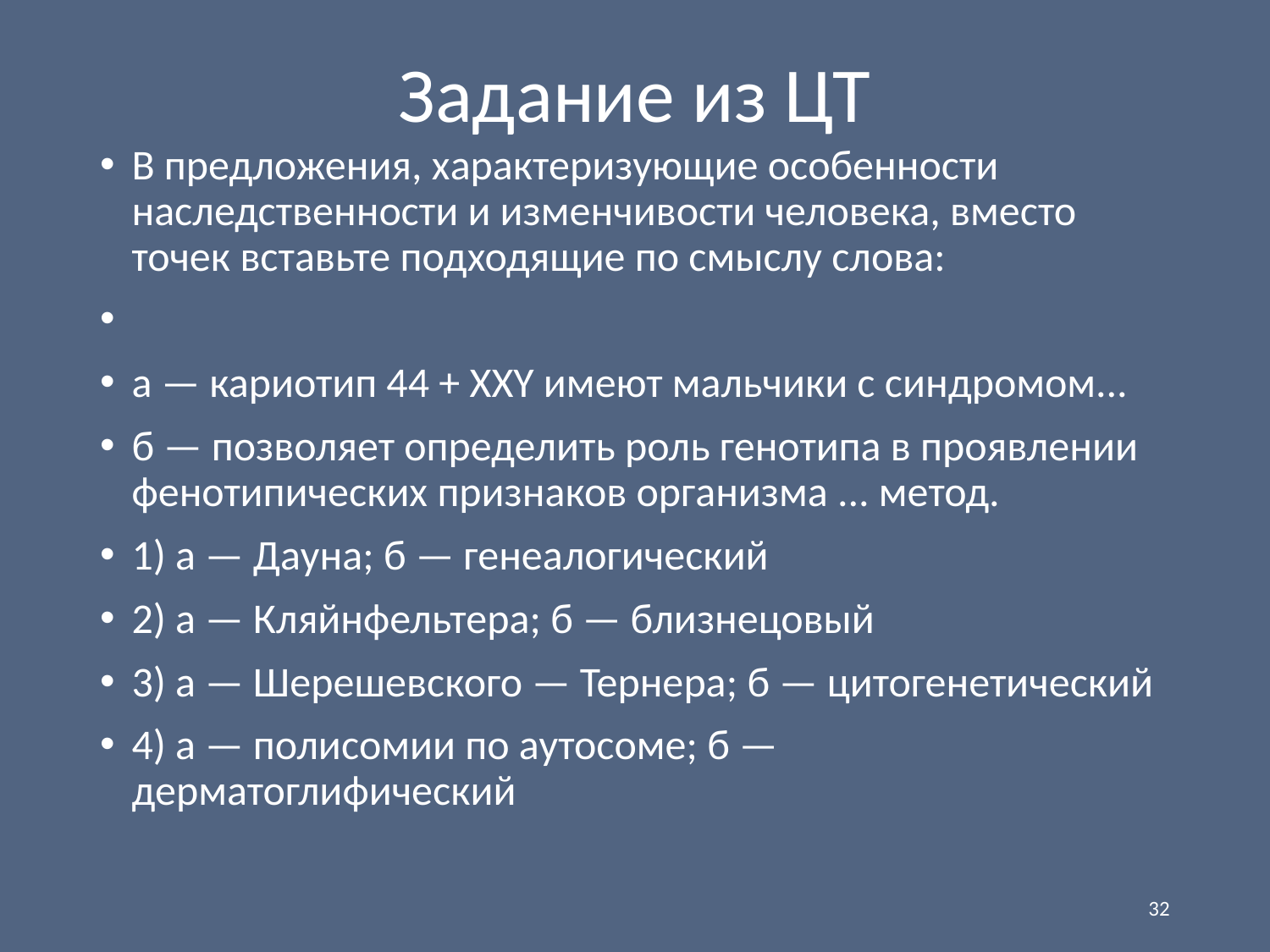

# Задание из ЦТ
В предложения, характеризующие особенности наследственности и изменчивости человека, вместо точек вставьте подходящие по смыслу слова:

а — кариотип 44 + XXY имеют мальчики с синдромом...
б — позволяет определить роль генотипа в проявлении фенотипических признаков организма ... метод.
1) а — Дауна; б — генеалогический
2) а — Кляйнфельтера; б — близнецовый
3) а — Шерешевского — Тернера; б — цитогенетический
4) а — полисомии по аутосоме; б — дерматоглифический

32